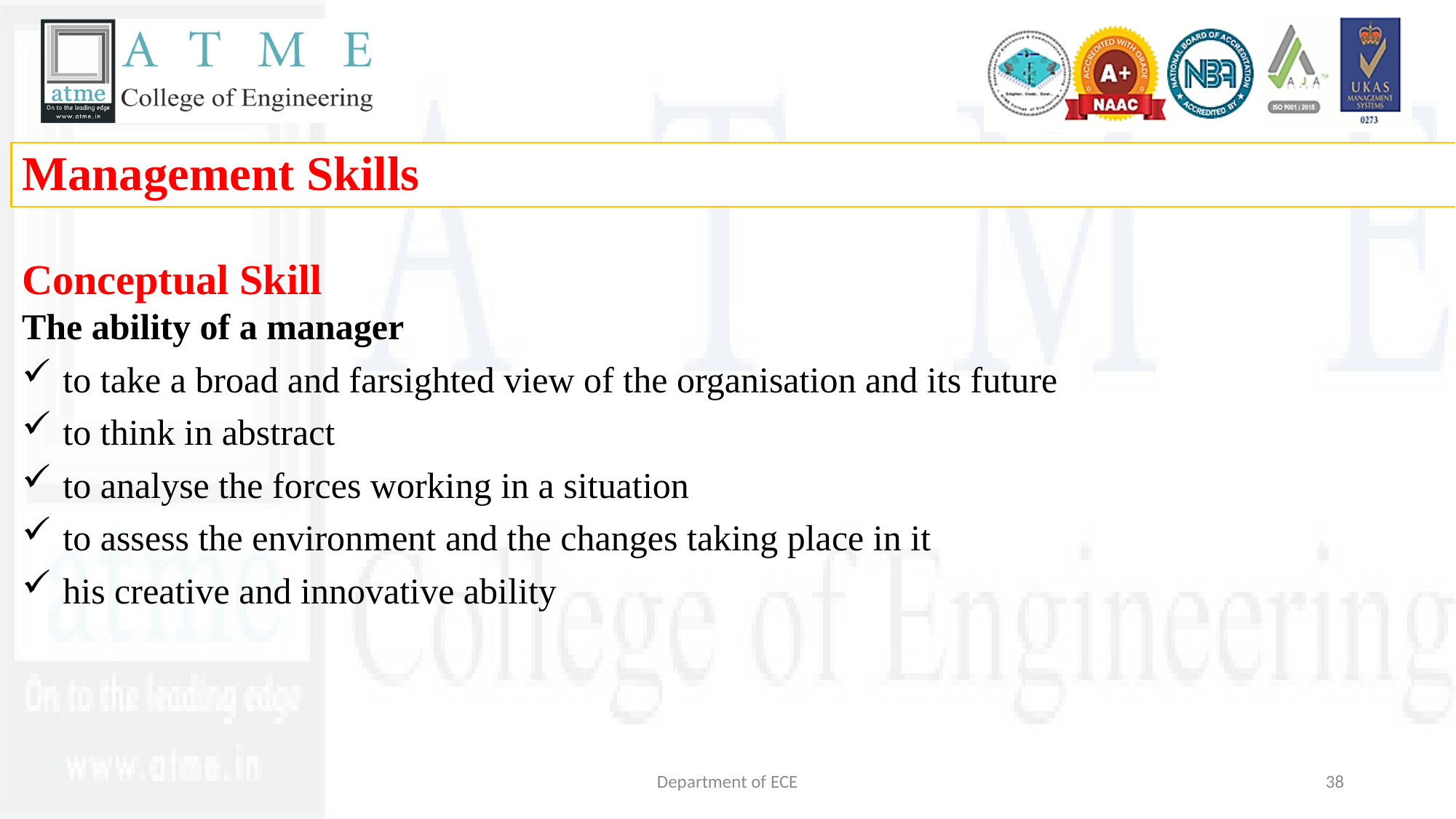

Management Skills
Conceptual Skill
The ability of a manager
to take a broad and farsighted view of the organisation and its future
to think in abstract
to analyse the forces working in a situation
to assess the environment and the changes taking place in it
his creative and innovative ability
Department of ECE
38